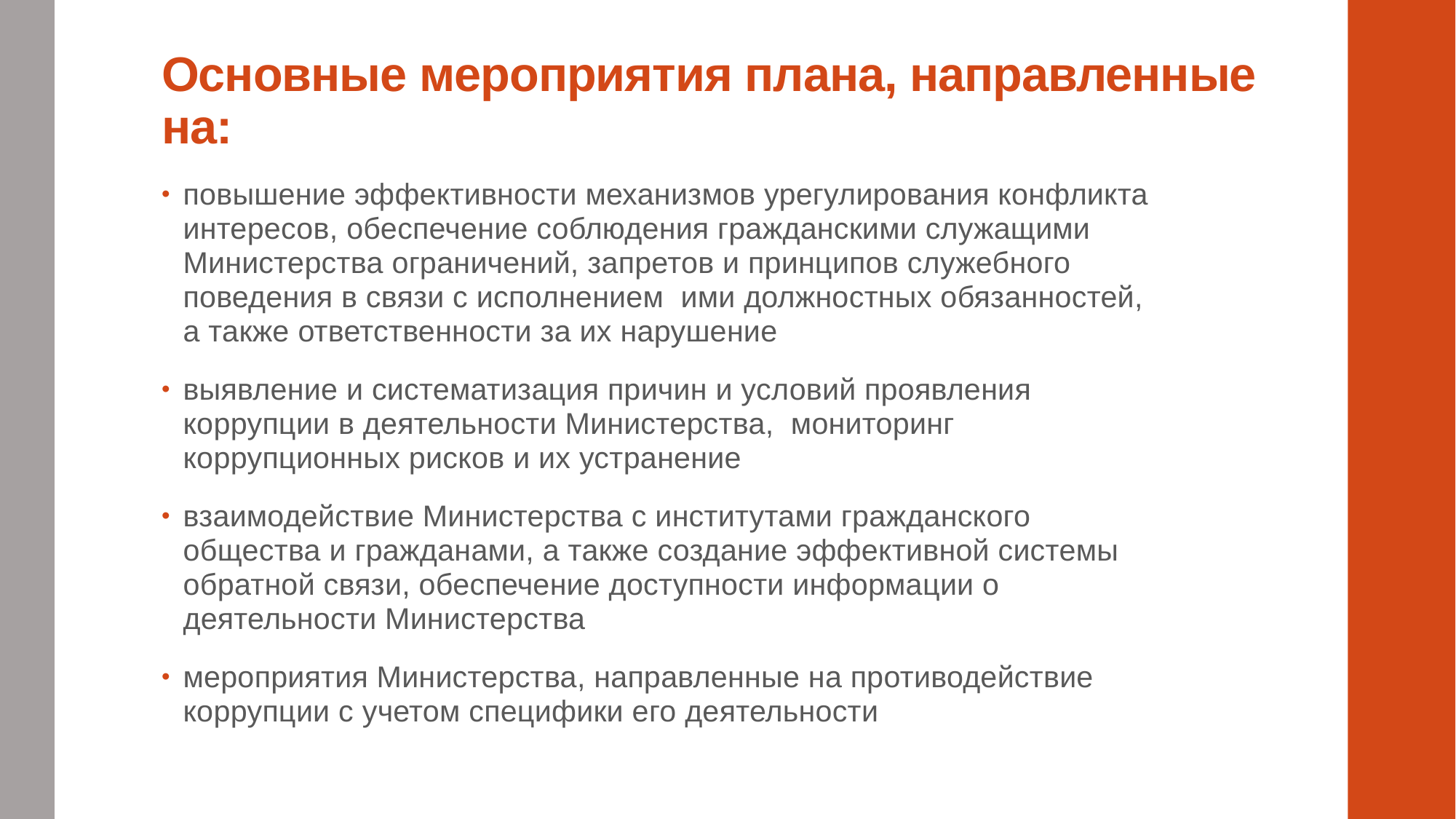

# Основные мероприятия плана, направленные на:
повышение эффективности механизмов урегулирования конфликта интересов, обеспечение соблюдения гражданскими служащими Министерства ограничений, запретов и принципов служебного поведения в связи с исполнением  ими должностных обязанностей, а также ответственности за их нарушение
выявление и систематизация причин и условий проявления коррупции в деятельности Министерства,  мониторинг коррупционных рисков и их устранение
взаимодействие Министерства с институтами гражданского общества и гражданами, а также создание эффективной системы обратной связи, обеспечение доступности информации о деятельности Министерства
мероприятия Министерства, направленные на противодействие коррупции с учетом специфики его деятельности